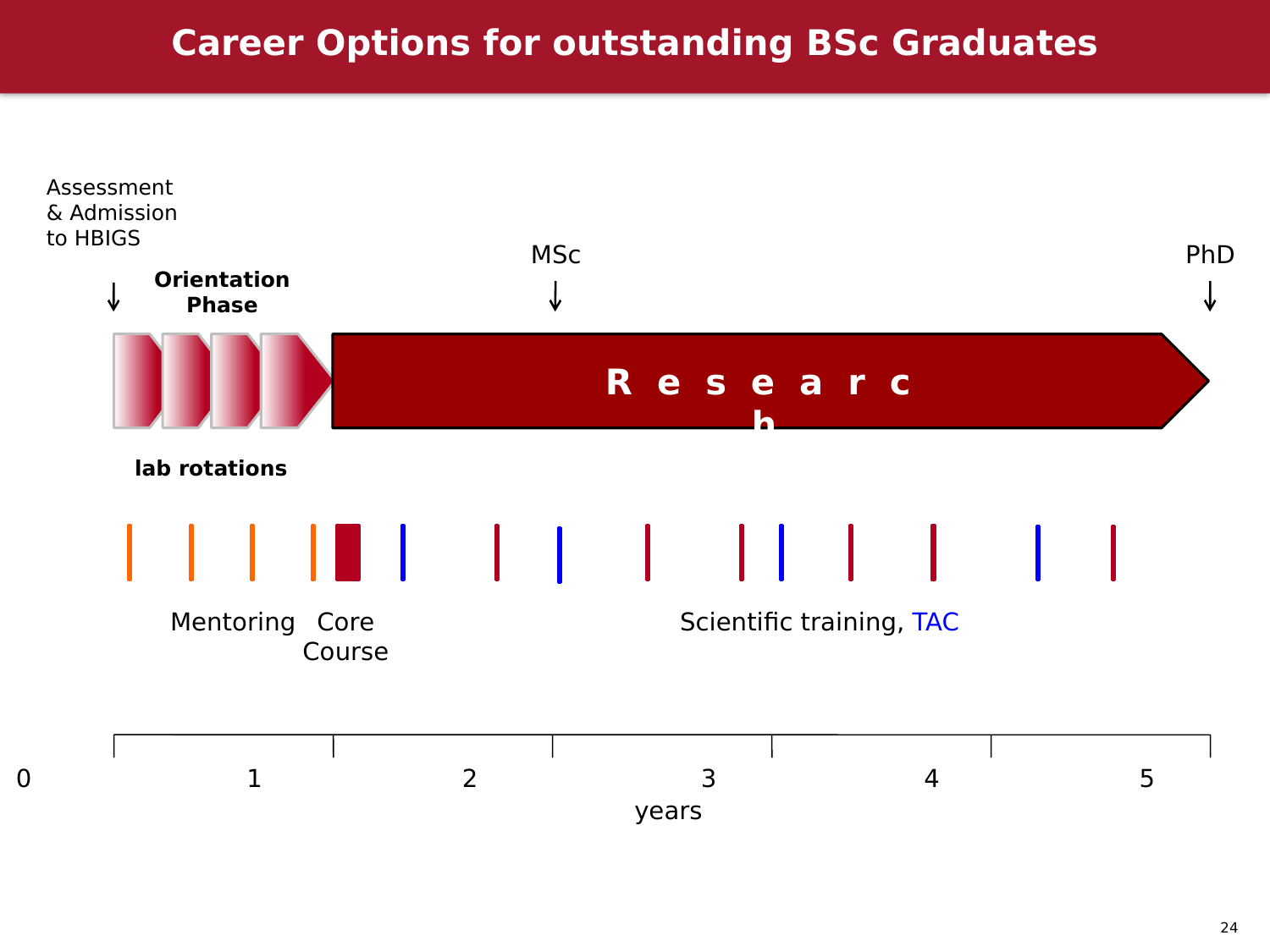

Career Options for outstanding BSc Graduates
Assessment
& Admission
to HBIGS
MSc
PhD
Orientation
Phase

R  e  s  e  a  r  c  h
lab rotations

Mentoring
Core
Course
Scientific training, TAC

0
1
2
3
4
5
years